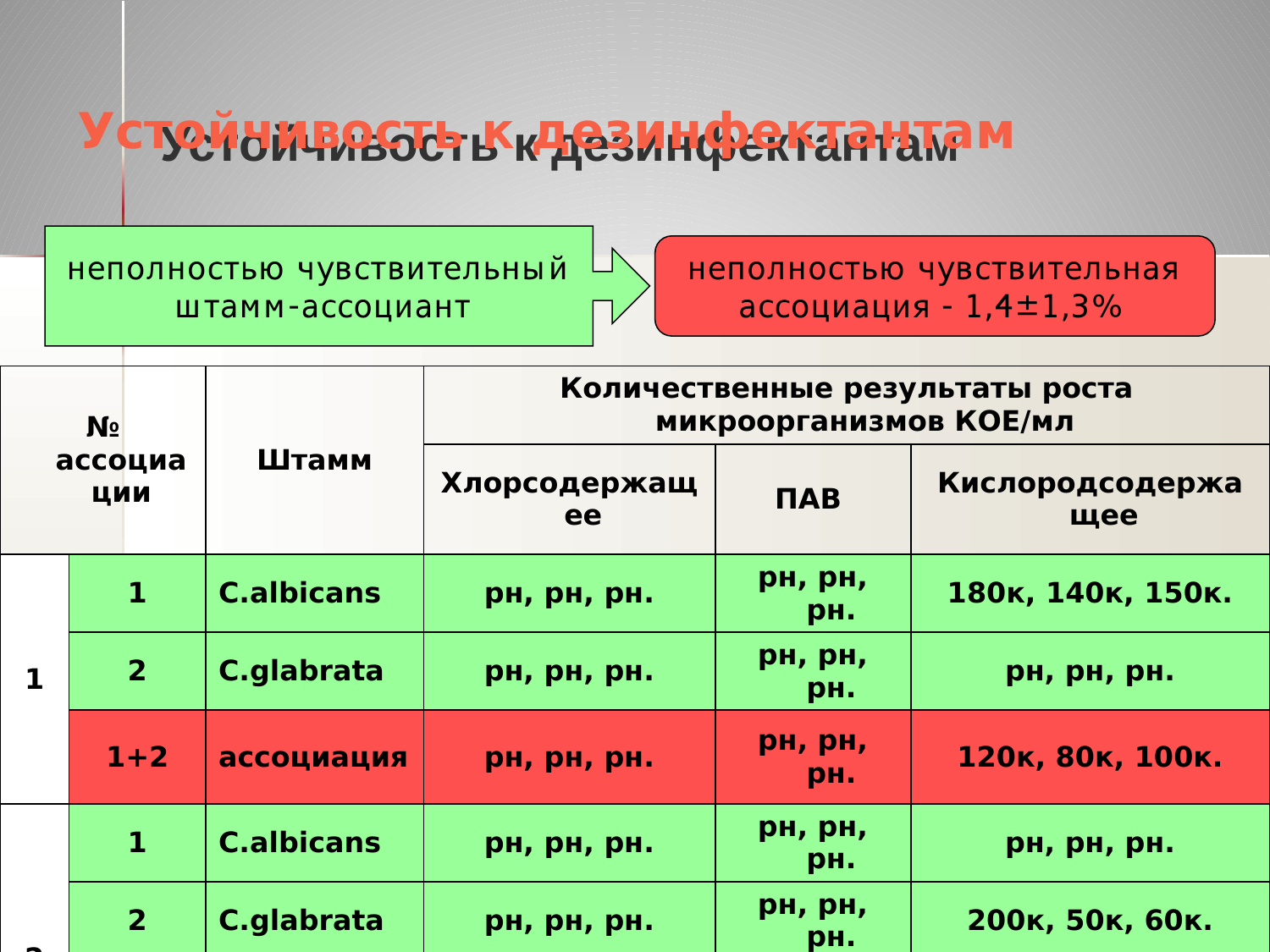

Устойчивость к дезинфектантам
Устойчивость к дезинфектантам
неполностью чувствительный
 штамм-ассоциант
неполностью чувствительная
ассоциация - 1,4±1,3%

| № ассоциации |  | Штамм | Количественные результаты роста микроорганизмов КОЕ/мл |  |  |
| --- | --- | --- | --- | --- | --- |
|  |  |  | Хлорсодержащее | ПАВ | Кислородсодержащее |
| 1 | 1 | C.albicans | рн, рн, рн. | рн, рн, рн. | 180к, 140к, 150к. |
|  | 2 | C.glabrata | рн, рн, рн. | рн, рн, рн. | рн, рн, рн. |
|  | 1+2 | ассоциация | рн, рн, рн. | рн, рн, рн. | 120к, 80к, 100к. |
| 2 | 1 | C.albicans | рн, рн, рн. | рн, рн, рн. | рн, рн, рн. |
|  | 2 | C.glabrata | рн, рн, рн. | рн, рн, рн. | 200к, 50к, 60к. |
|  | 1+2 | ассоциация | рн, рн, рн. | рн, рн, рн. | 90к, 100к, 90к. |
14